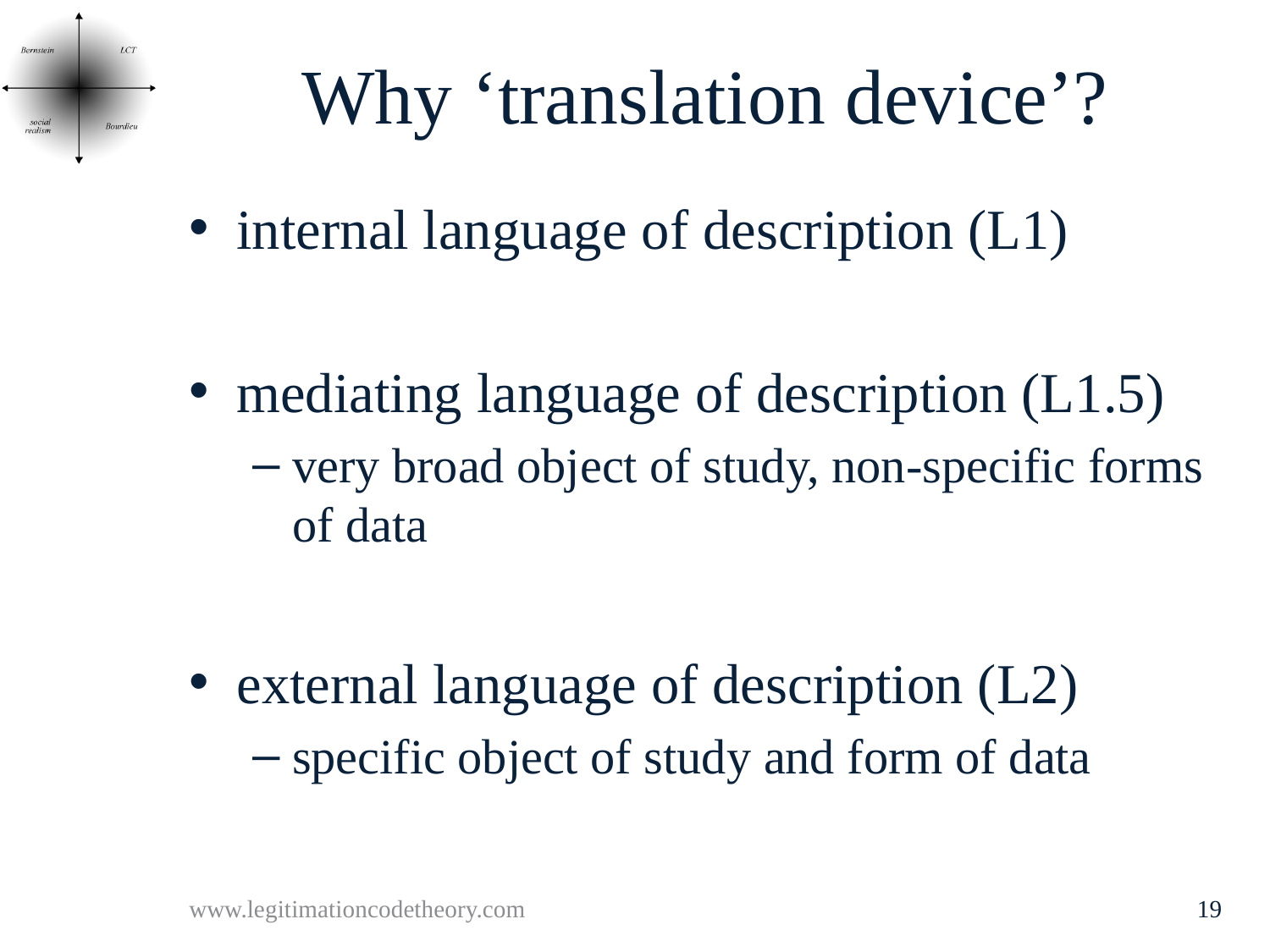

# Why ‘translation device’?

internal language of description (L1)

mediating language of description (L1.5)
very broad object of study, non-specific forms of data

external language of description (L2)
specific object of study and form of data
www.legitimationcodetheory.com
19